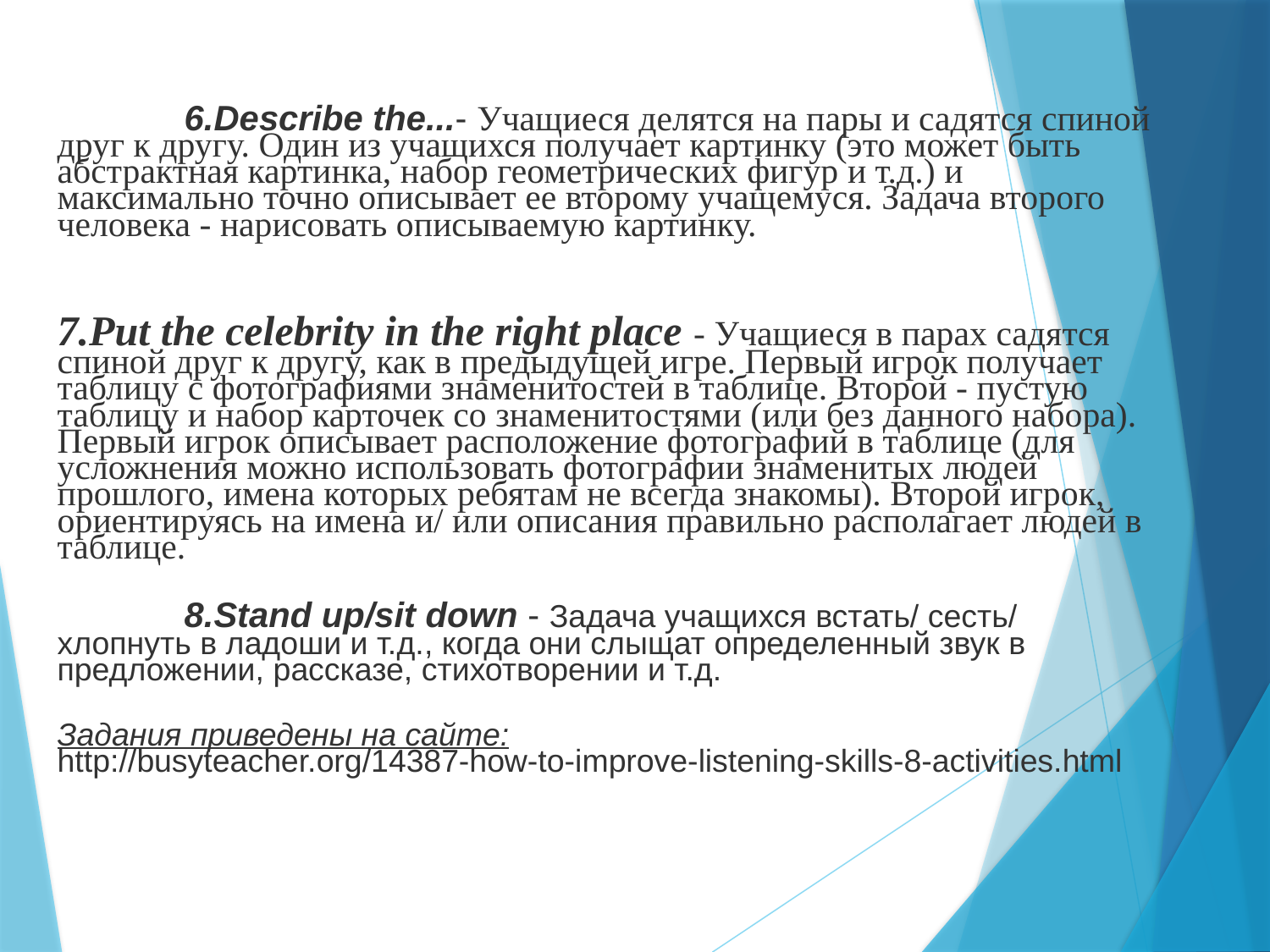

6.Describe the...- Учащиеся делятся на пары и садятся спиной друг к другу. Один из учащихся получает картинку (это может быть абстрактная картинка, набор геометрических фигур и т.д.) и максимально точно описывает ее второму учащемуся. Задача второго человека - нарисовать описываемую картинку.

7.Put the celebrity in the right place - Учащиеся в парах садятся спиной друг к другу, как в предыдущей игре. Первый игрок получает таблицу с фотографиями знаменитостей в таблице. Второй - пустую таблицу и набор карточек со знаменитостями (или без данного набора). Первый игрок описывает расположение фотографий в таблице (для усложнения можно использовать фотографии знаменитых людей прошлого, имена которых ребятам не всегда знакомы). Второй игрок, ориентируясь на имена и/ или описания правильно располагает людей в таблице.

	8.Stand up/sit down - Задача учащихся встать/ сесть/ хлопнуть в ладоши и т.д., когда они слыщат определенный звук в предложении, рассказе, стихотворении и т.д.

Задания приведены на сайте:
http://busyteacher.org/14387-how-to-improve-listening-skills-8-activities.html